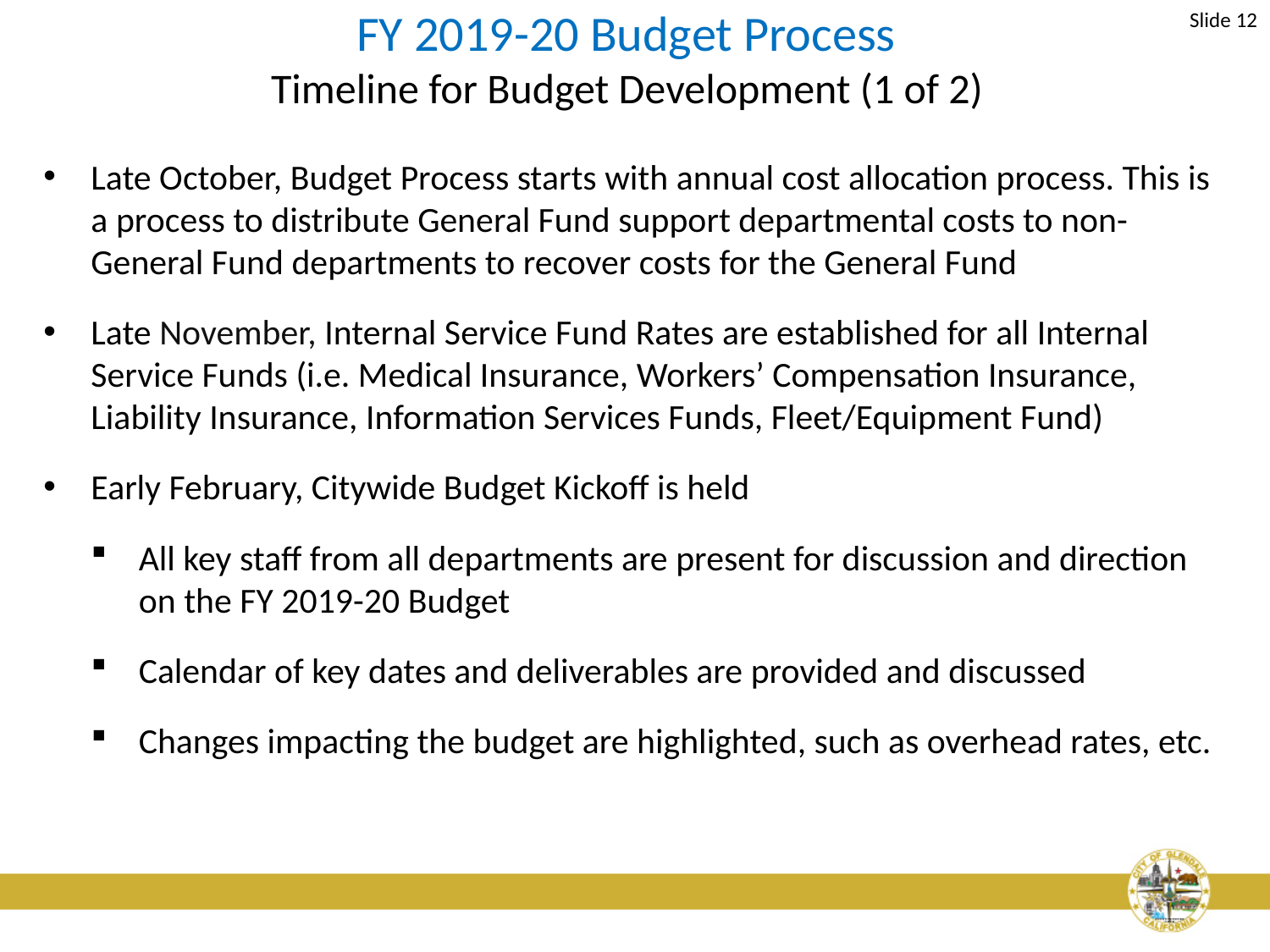

Slide 12

FY 2019-20 Budget Process
Timeline for Budget Development (1 of 2)

Late October, Budget Process starts with annual cost allocation process. This is a process to distribute General Fund support departmental costs to non-General Fund departments to recover costs for the General Fund
Late November, Internal Service Fund Rates are established for all Internal Service Funds (i.e. Medical Insurance, Workers’ Compensation Insurance, Liability Insurance, Information Services Funds, Fleet/Equipment Fund)
Early February, Citywide Budget Kickoff is held
All key staff from all departments are present for discussion and direction on the FY 2019-20 Budget
Calendar of key dates and deliverables are provided and discussed
Changes impacting the budget are highlighted, such as overhead rates, etc.